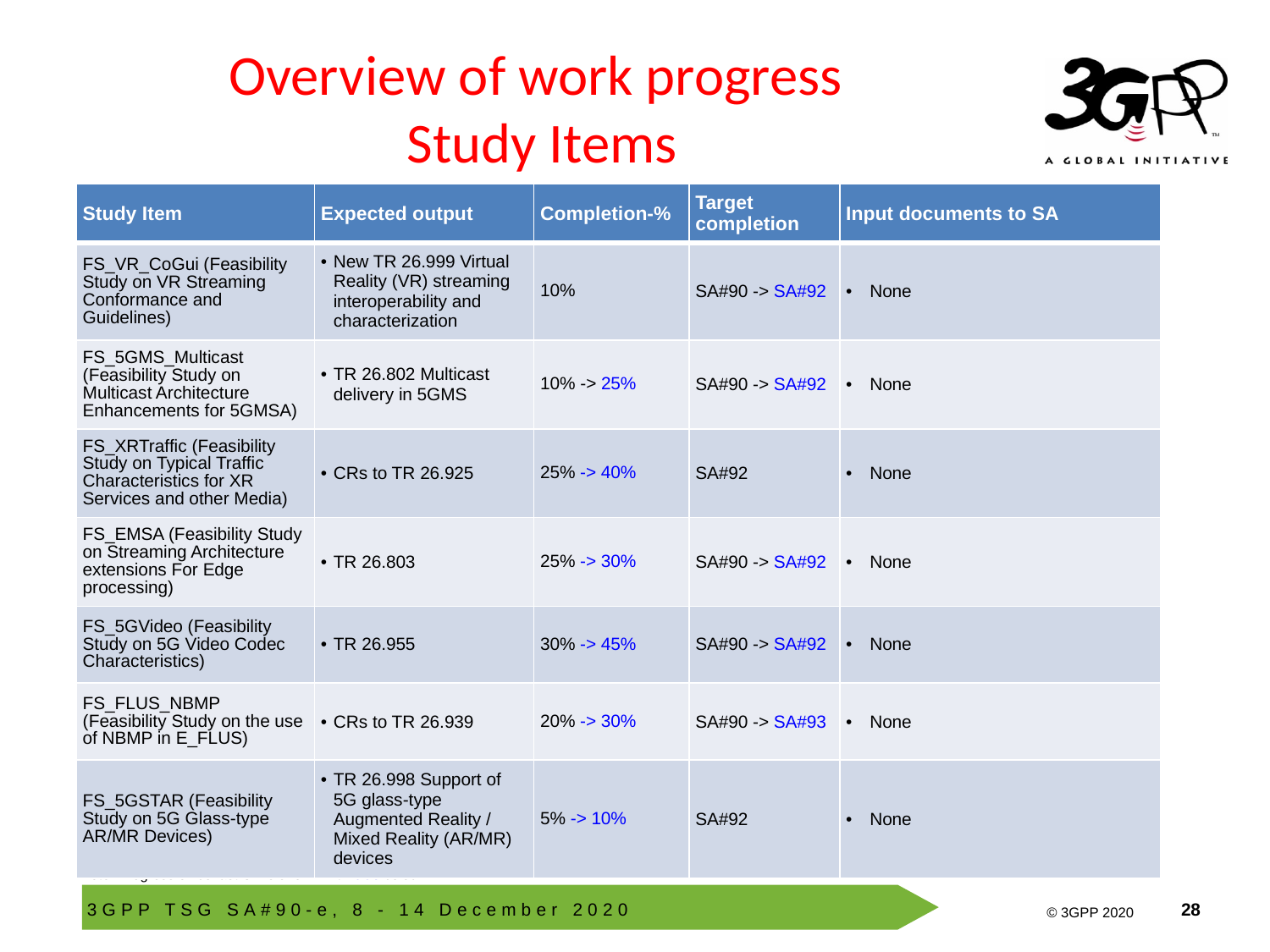

# Overview of work progress Study Items
| Study Item | Expected output | Completion-% | Target completion | Input documents to SA |
| --- | --- | --- | --- | --- |
| FS\_VR\_CoGui (Feasibility Study on VR Streaming Conformance and Guidelines) | New TR 26.999 Virtual Reality (VR) streaming interoperability and characterization | 10% | SA#90 -> SA#92 | None |
| FS\_5GMS\_Multicast (Feasibility Study on Multicast Architecture Enhancements for 5GMSA) | TR 26.802 Multicast delivery in 5GMS | 10% -> 25% | SA#90 -> SA#92 | None |
| FS\_XRTraffic (Feasibility Study on Typical Traffic Characteristics for XR Services and other Media) | CRs to TR 26.925 | 25% -> 40% | SA#92 | None |
| FS\_EMSA (Feasibility Study on Streaming Architecture extensions For Edge processing) | TR 26.803 | 25% -> 30% | SA#90 -> SA#92 | None |
| FS\_5GVideo (Feasibility Study on 5G Video Codec Characteristics) | TR 26.955 | 30% -> 45% | SA#90 -> SA#92 | None |
| FS\_FLUS\_NBMP (Feasibility Study on the use of NBMP in E\_FLUS) | CRs to TR 26.939 | 20% -> 30% | SA#90 -> SA#93 | None |
| FS\_5GSTAR (Feasibility Study on 5G Glass-type AR/MR Devices) | TR 26.998 Support of 5G glass-type Augmented Reality / Mixed Reality (AR/MR) devices | 5% -> 10% | SA#92 | None |

Note: Progress since last SA is shown with blue colour.